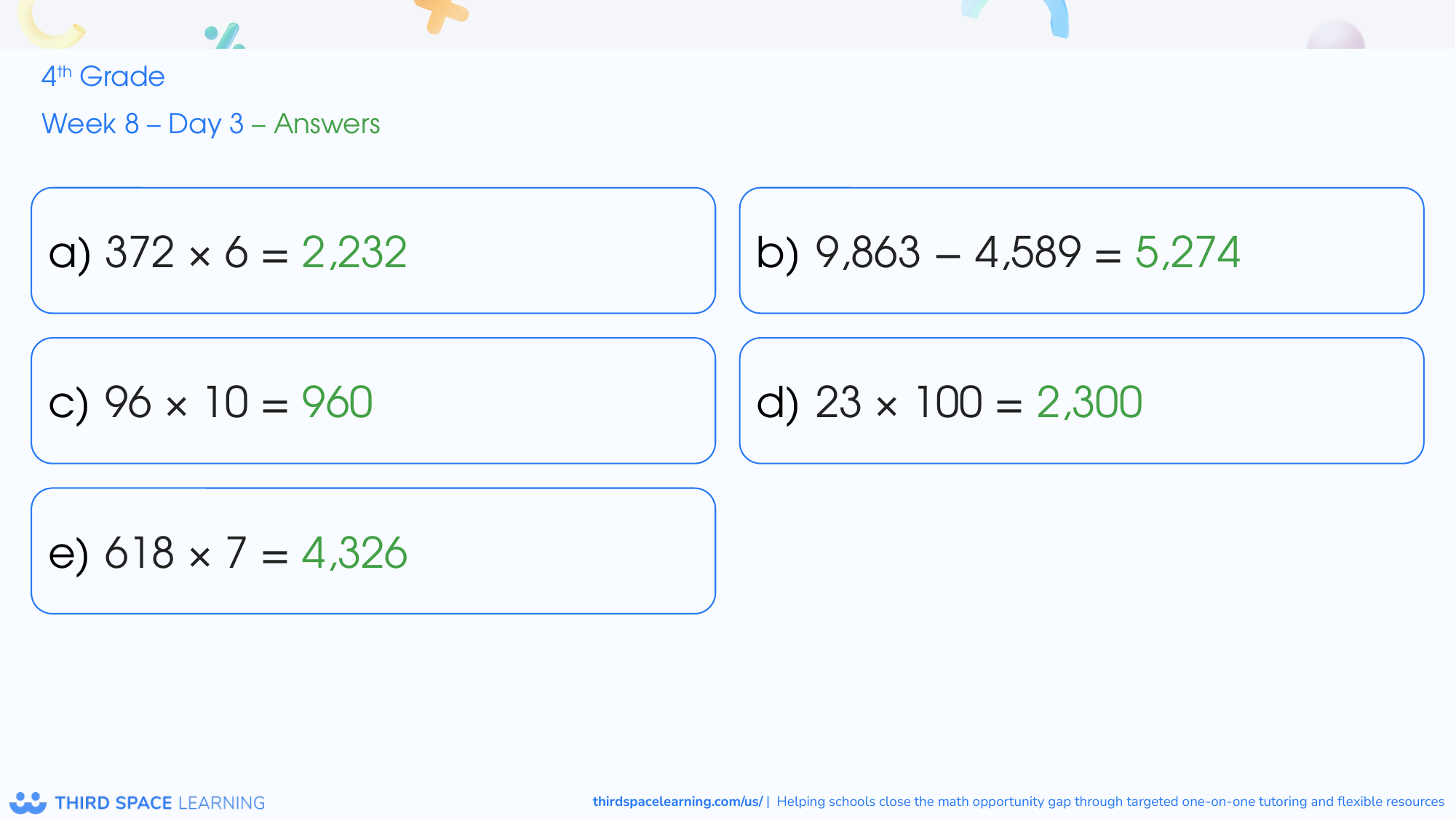

4th Grade
Week 8 – Day 3 – Answers
372 × 6 = 2,232
9,863 − 4,589 = 5,274
96 × 10 = 960
23 × 100 = 2,300
618 × 7 = 4,326